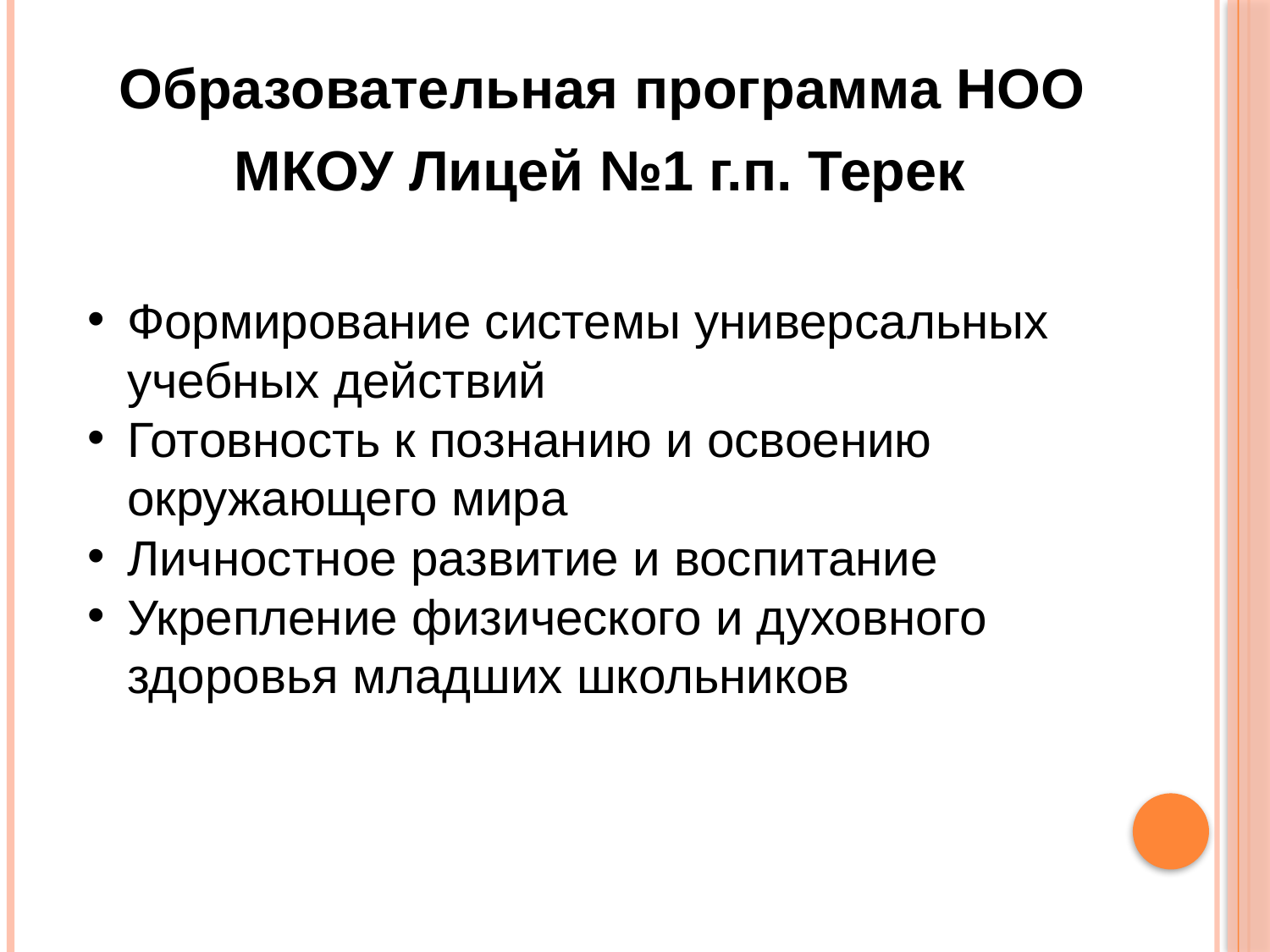

Образовательная программа НОО
МКОУ Лицей №1 г.п. Терек

Формирование системы универсальных учебных действий
Готовность к познанию и освоению окружающего мира
Личностное развитие и воспитание
Укрепление физического и духовного здоровья младших школьников